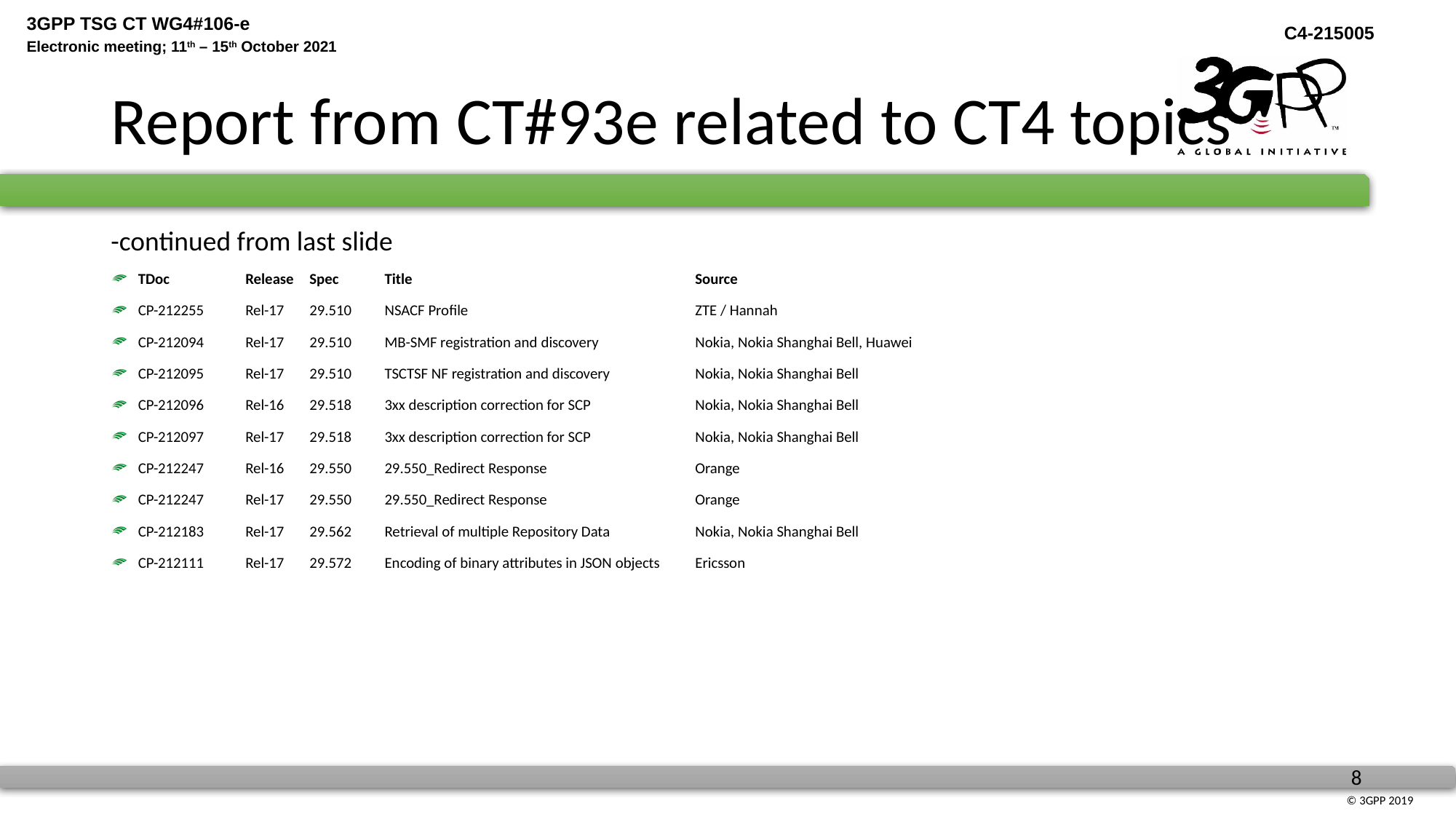

# Report from CT#93e related to CT4 topics
-continued from last slide
TDoc	Release	Spec	Title	Source
CP-212255	Rel-17	29.510	NSACF Profile	ZTE / Hannah
CP-212094	Rel-17	29.510	MB-SMF registration and discovery	Nokia, Nokia Shanghai Bell, Huawei
CP-212095	Rel-17	29.510	TSCTSF NF registration and discovery	Nokia, Nokia Shanghai Bell
CP-212096	Rel-16	29.518	3xx description correction for SCP	Nokia, Nokia Shanghai Bell
CP-212097	Rel-17	29.518	3xx description correction for SCP	Nokia, Nokia Shanghai Bell
CP-212247	Rel-16	29.550	29.550_Redirect Response	Orange
CP-212247	Rel-17	29.550	29.550_Redirect Response	Orange
CP-212183	Rel-17	29.562	Retrieval of multiple Repository Data	Nokia, Nokia Shanghai Bell
CP-212111	Rel-17	29.572	Encoding of binary attributes in JSON objects	Ericsson